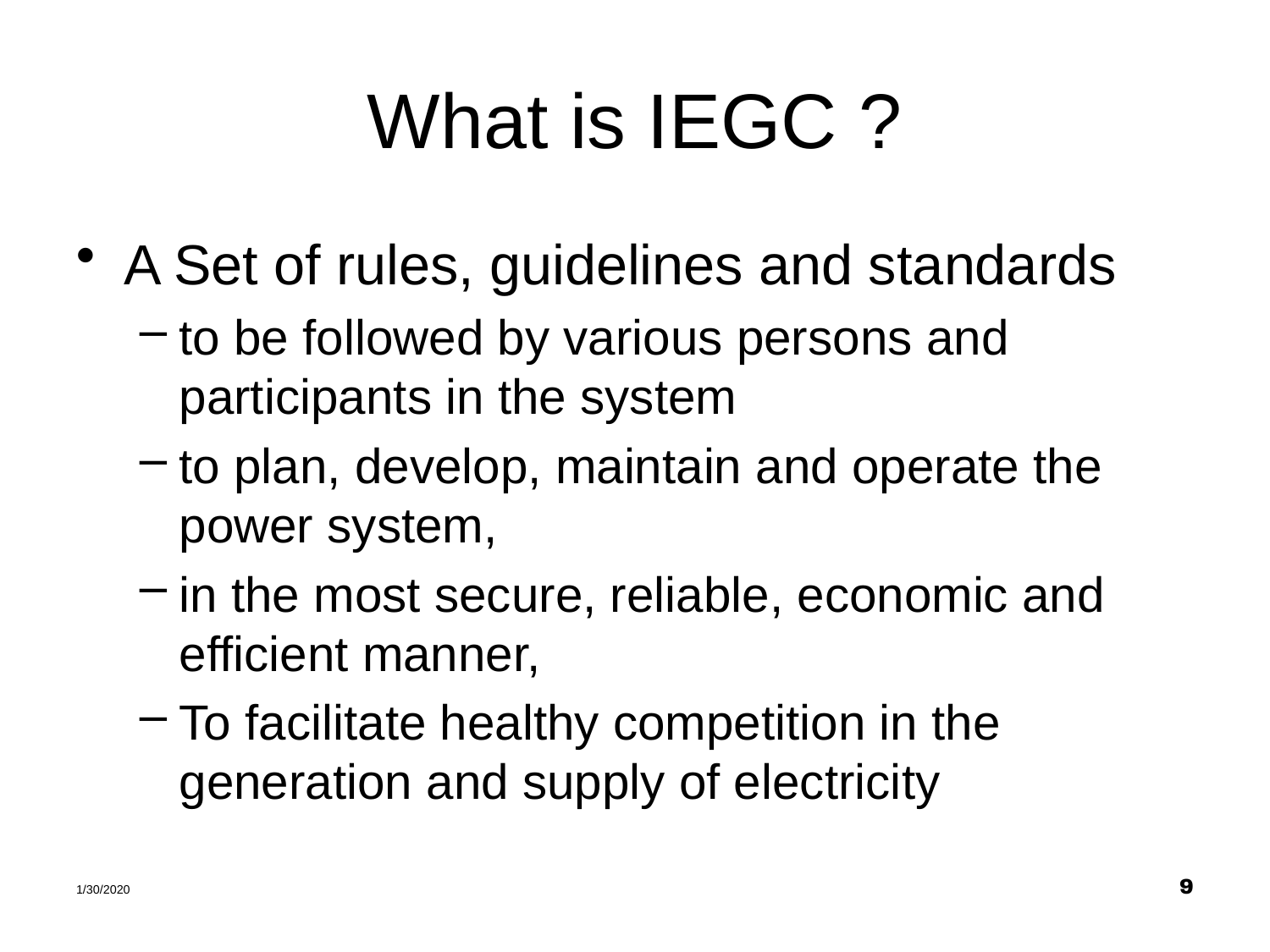

# What is IEGC ?
A Set of rules, guidelines and standards
to be followed by various persons and participants in the system
to plan, develop, maintain and operate the power system,
in the most secure, reliable, economic and efficient manner,
To facilitate healthy competition in the generation and supply of electricity
1/30/2020
9